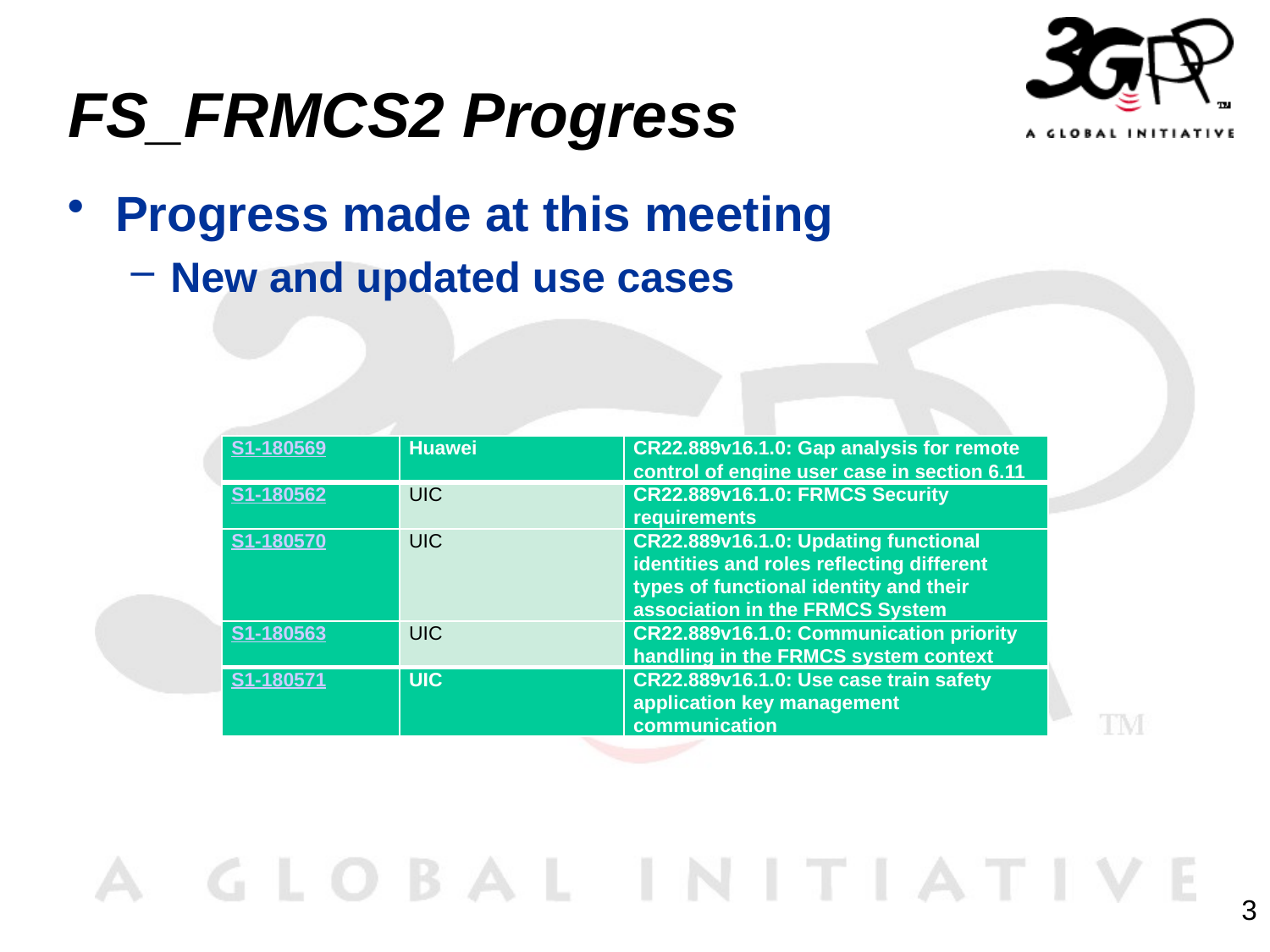

# FS_FRMCS2 Progress
Progress made at this meeting
New and updated use cases

| S1-180569 | Huawei | CR22.889v16.1.0: Gap analysis for remote control of engine user case in section 6.11 |
| --- | --- | --- |
| S1-180562 | UIC | CR22.889v16.1.0: FRMCS Security requirements |
| S1-180570 | UIC | CR22.889v16.1.0: Updating functional identities and roles reflecting different types of functional identity and their association in the FRMCS System |
| S1-180563 | UIC | CR22.889v16.1.0: Communication priority handling in the FRMCS system context |
| S1-180571 | UIC | CR22.889v16.1.0: Use case train safety application key management communication |

3